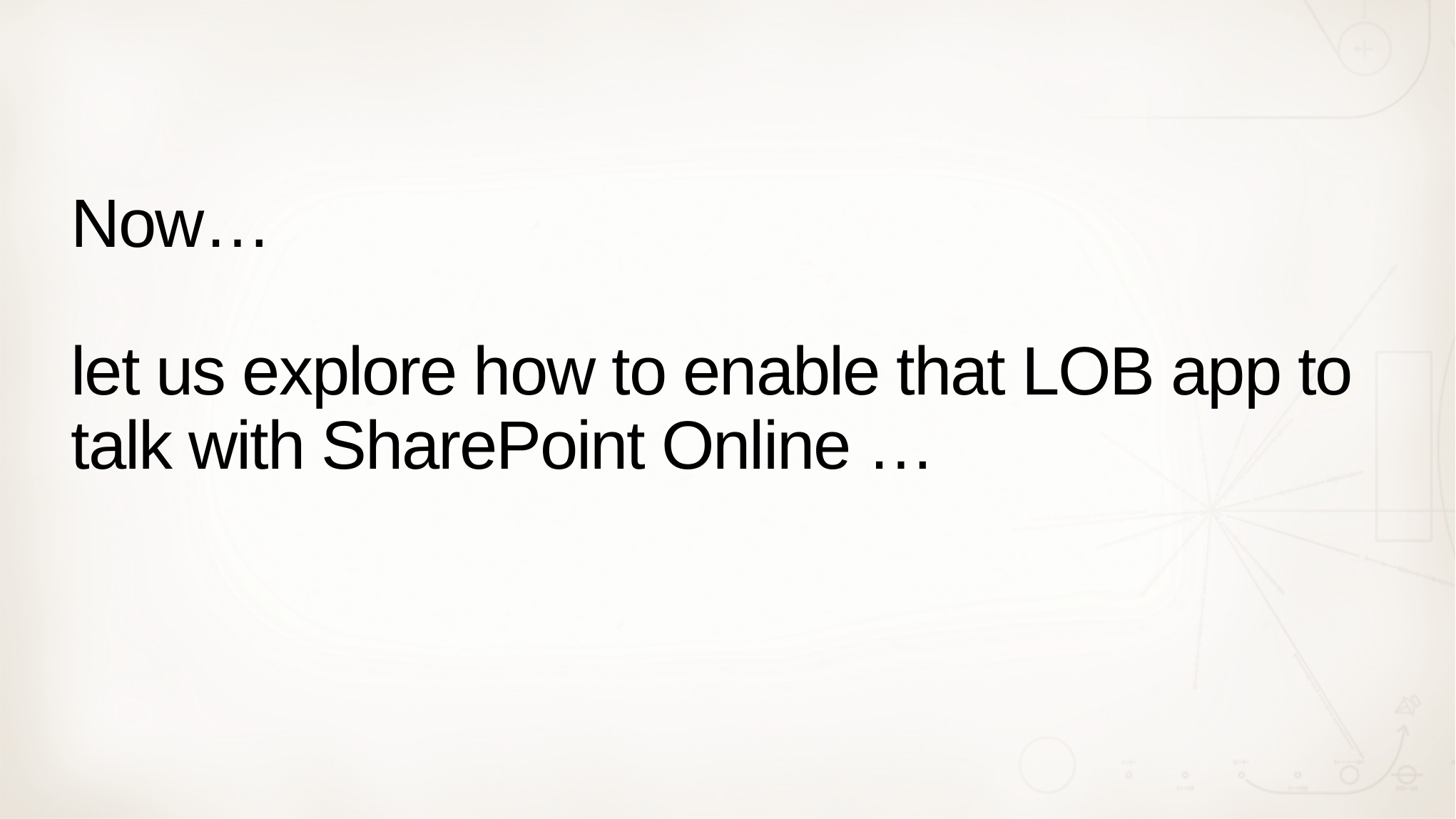

# Now… let us explore how to enable that LOB app to talk with SharePoint Online …